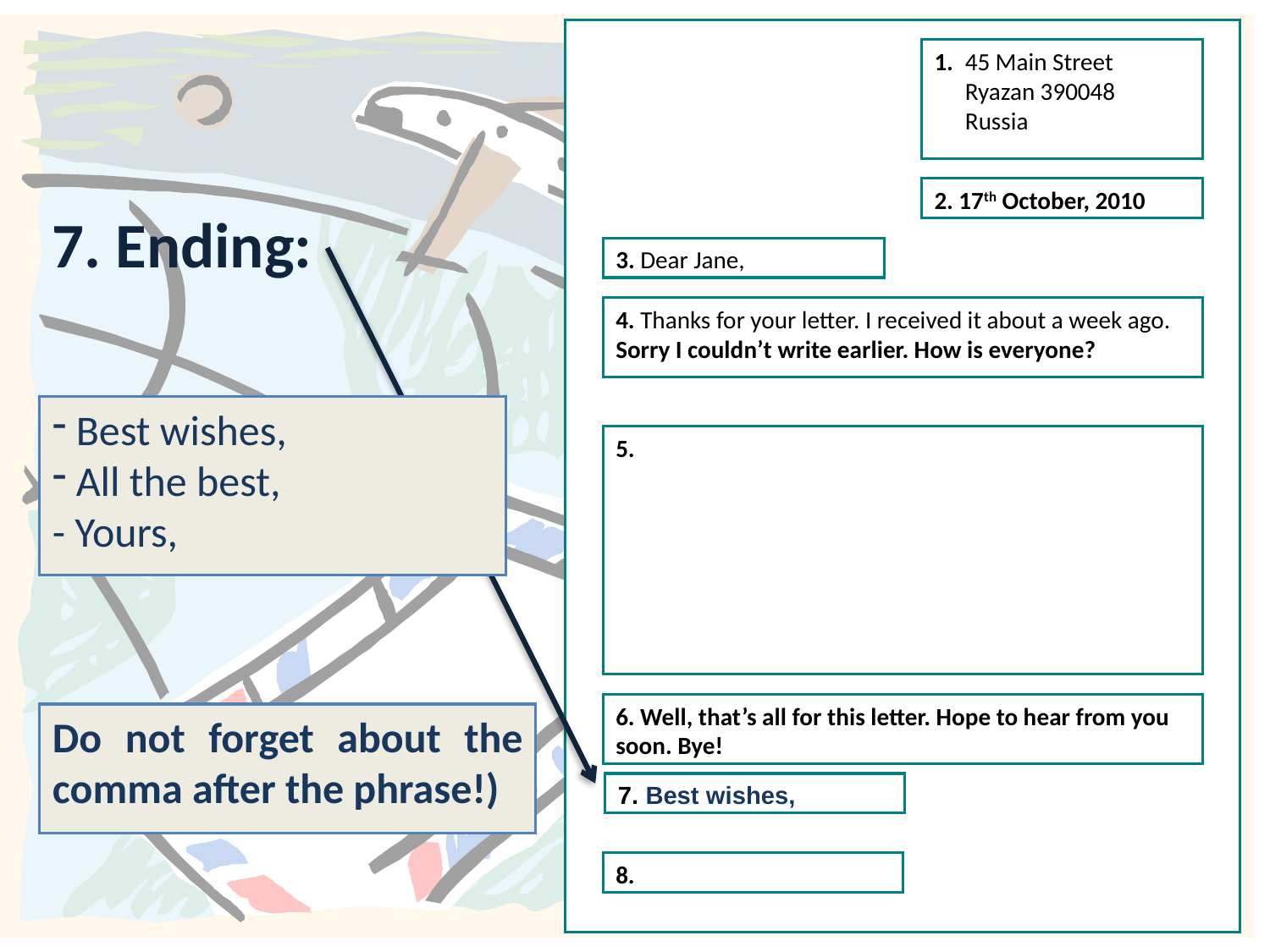

1.
2. 17th October, 2010
3. Dear Jane,

4. Thanks for your letter. I received it about a week ago. Sorry I couldn’t write earlier. How is everyone?

5.
6. Well, that’s all for this letter. Hope to hear from you soon. Bye!
7. Best wishes,
8.
45 Main Street
Ryazan 390048
Russia
7. Ending:
 Best wishes,
 All the best,
- Yours,

Do not forget about the comma after the phrase!)